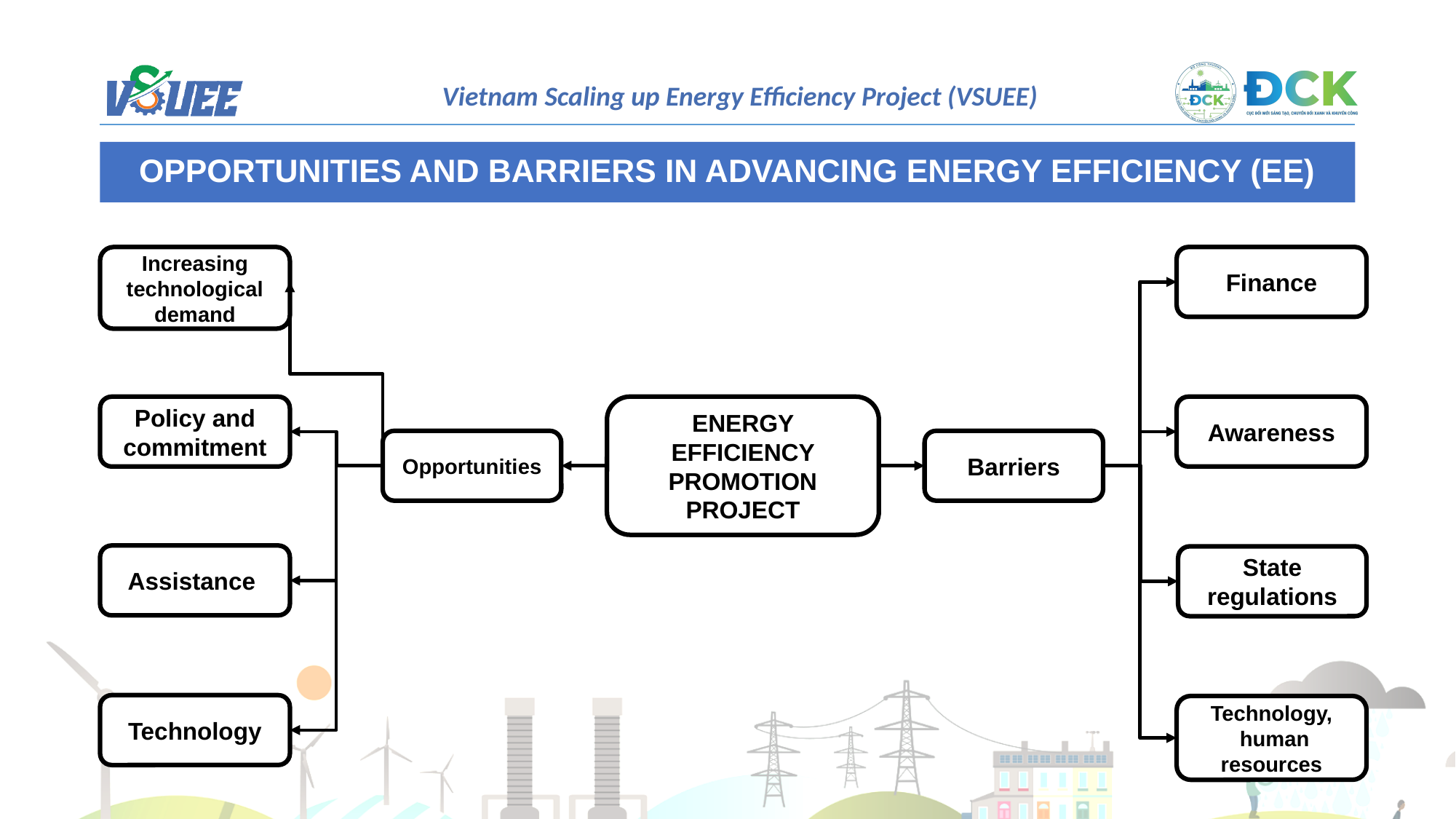

OPPORTUNITIES AND BARRIERS IN ADVANCING ENERGY EFFICIENCY (EE)
Increasing technological demand
Finance
Policy and commitment
ENERGY EFFICIENCY PROMOTION PROJECT
Awareness
Opportunities
Barriers
Assistance
State regulations
Technology
Technology,
 human resources